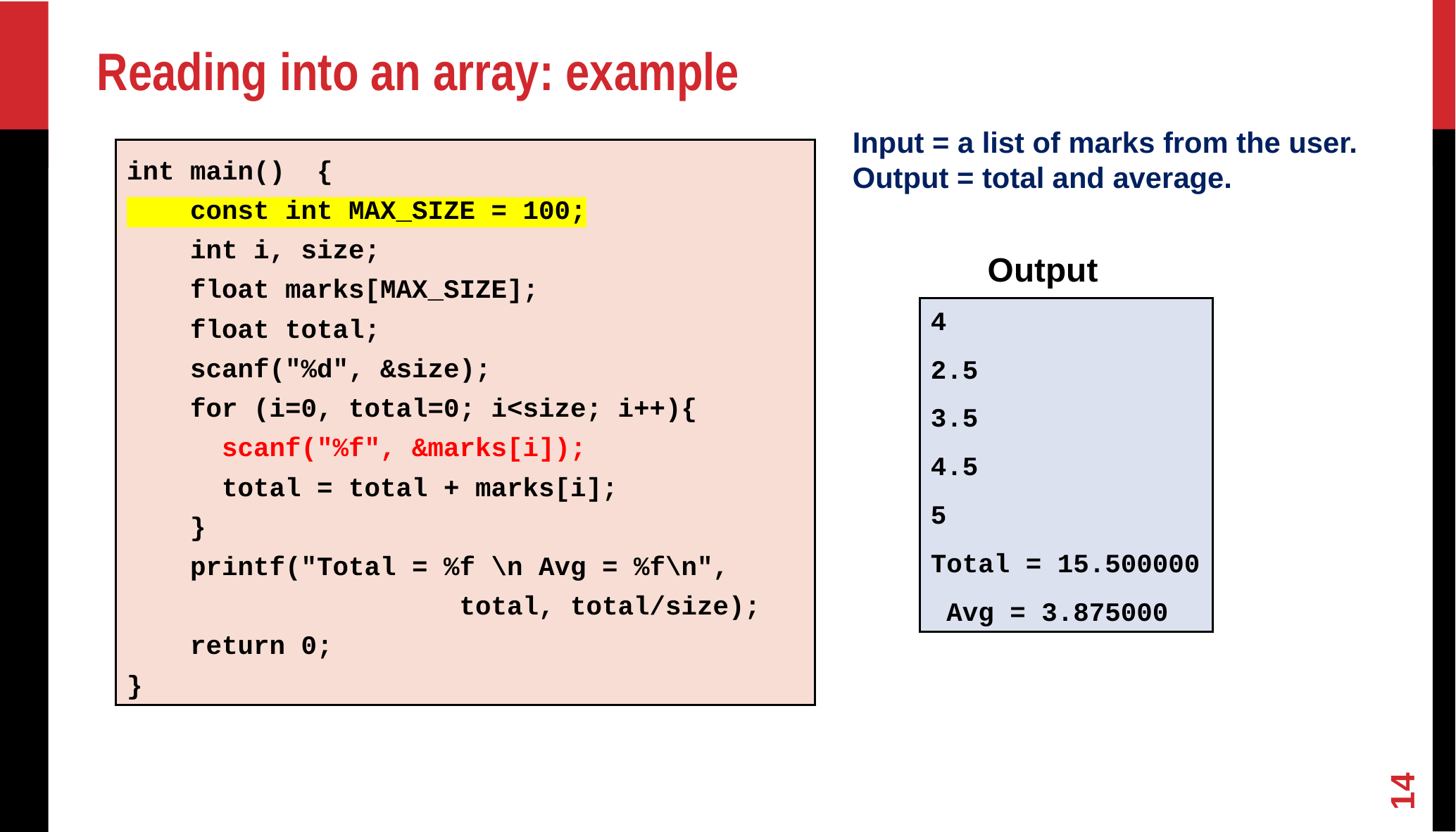

Reading into an array: example

Input = a list of marks from the user. Output = total and average.

int main()  {
    const int MAX_SIZE = 100;
    int i, size;
    float marks[MAX_SIZE];
    float total;
    scanf("%d", &size);
    for (i=0, total=0; i<size; i++){
      scanf("%f", &marks[i]);
      total = total + marks[i];
    }
    printf("Total = %f \n Avg = %f\n",
                     total, total/size);
    return 0;
}
Output
4
2.5
3.5
4.5
5
Total = 15.500000
 Avg = 3.875000
14